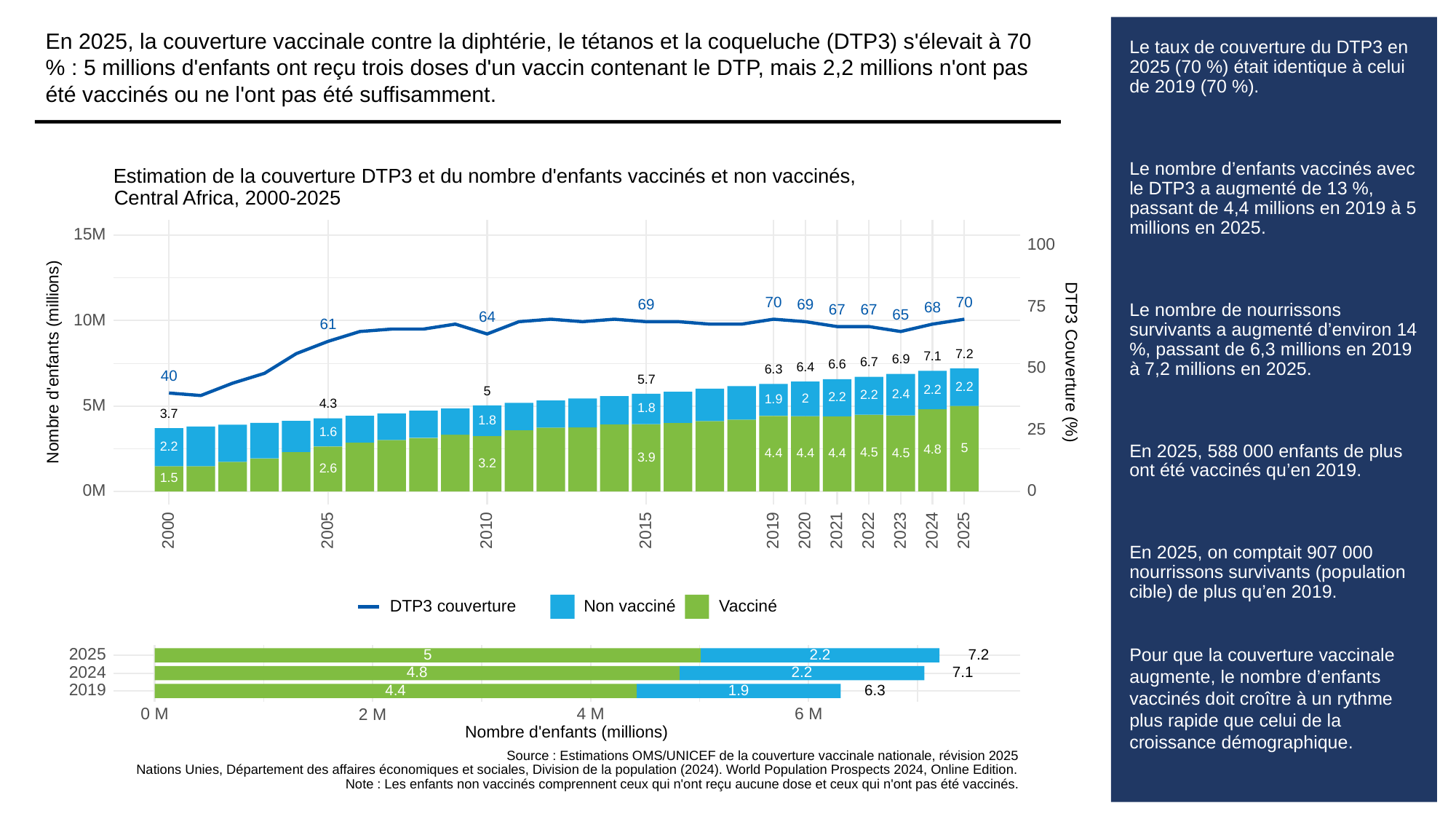

En 2025, la couverture vaccinale contre la diphtérie, le tétanos et la coqueluche (DTP3) s'élevait à 70 % : 5 millions d'enfants ont reçu trois doses d'un vaccin contenant le DTP, mais 2,2 millions n'ont pas été vaccinés ou ne l'ont pas été suffisamment.
# Le taux de couverture du DTP3 en 2025 (70 %) était identique à celui de 2019 (70 %).

Le nombre d’enfants vaccinés avec le DTP3 a augmenté de 13 %, passant de 4,4 millions en 2019 à 5 millions en 2025.

Le nombre de nourrissons survivants a augmenté d’environ 14 %, passant de 6,3 millions en 2019 à 7,2 millions en 2025.

En 2025, 588 000 enfants de plus ont été vaccinés qu’en 2019.

En 2025, on comptait 907 000 nourrissons survivants (population cible) de plus qu’en 2019.

Pour que la couverture vaccinale augmente, le nombre d’enfants vaccinés doit croître à un rythme plus rapide que celui de la croissance démographique.

Estimation de la couverture DTP3 et du nombre d'enfants vaccinés et non vaccinés,
Central Africa, 2000-2025

15M

100

70
70
69
69
75
68
67
67
65
64
10M

61

7.2
7.1
Nombre d'enfants (millions)
DTP3 Couverture (%)
6.9
6.7
6.6
50
6.4

6.3

40

5.7

2.2

2.2

5

2.4
2.2

2.2

2
1.9

4.3
5M

1.8

3.7

1.8

25

1.6

2.2

5
4.8

4.5
4.5

4.4
4.4
4.4

3.9

3.2

2.6

1.5
0M
0

2023
2000
2005
2010
2015
2019
2020
2021
2022
2024
2025

DTP3 couverture
Non vacciné
Vacciné

2025
2.2
7.2
5

2024
4.8
2.2
7.1

2019
6.3
1.9
4.4

0 M
6 M
2 M
4 M
Nombre d'enfants (millions)
Source : Estimations OMS/UNICEF de la couverture vaccinale nationale, révision 2025
Nations Unies, Département des affaires économiques et sociales, Division de la population (2024). World Population Prospects 2024, Online Edition.
Note : Les enfants non vaccinés comprennent ceux qui n'ont reçu aucune dose et ceux qui n'ont pas été vaccinés.